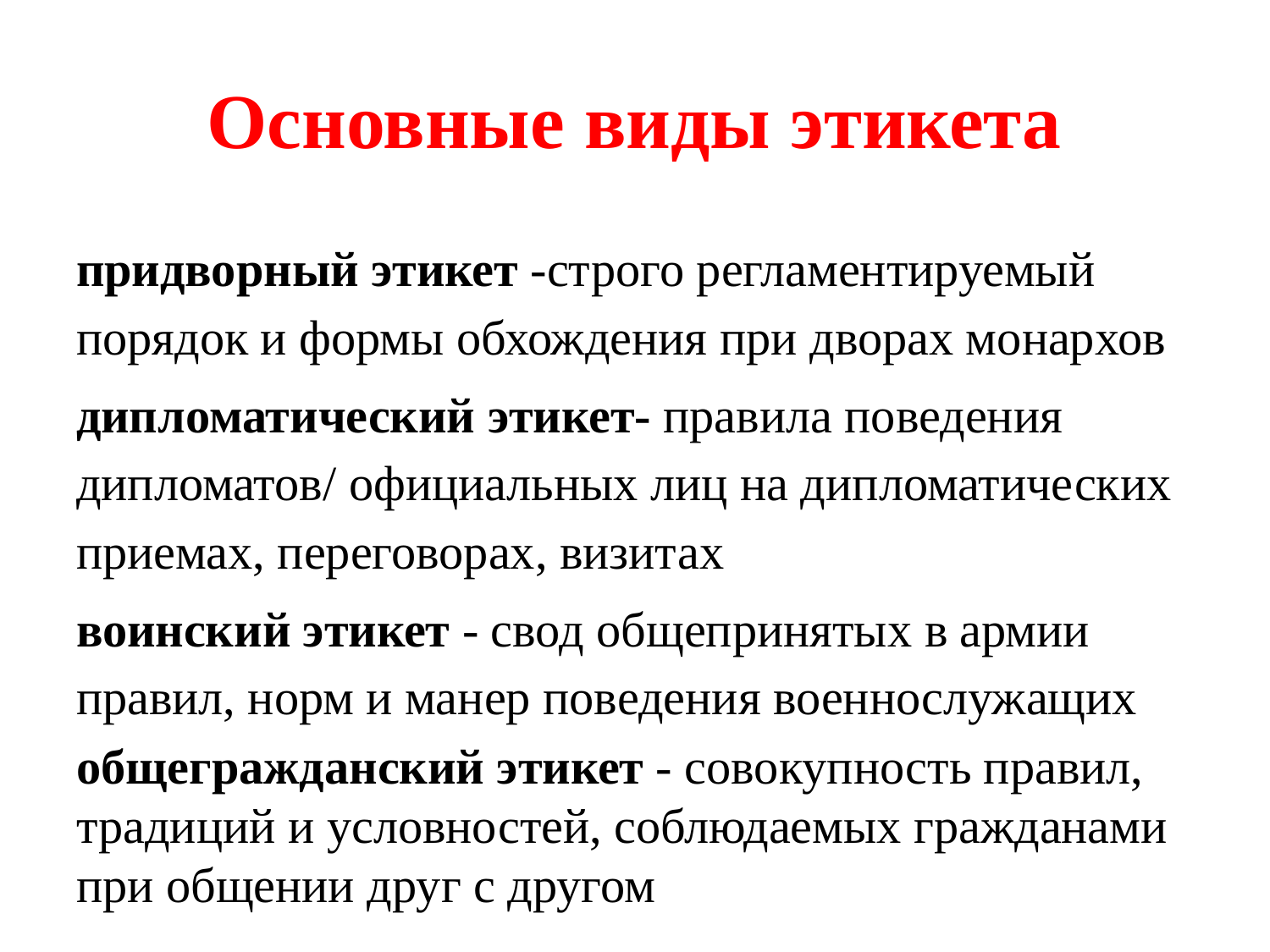

# Основные виды этикета
придворный этикет -строго регламентируемый порядок и формы обхождения при дворах монархов
дипломатический этикет- правила поведения дипломатов/ официальных лиц на дипломатических приемах, переговорах, визитах
воинский этикет - свод общепринятых в армии правил, норм и манер поведения военнослужащих
общегражданский этикет - совокупность правил, традиций и условностей, соблюдаемых гражданами при общении друг с другом